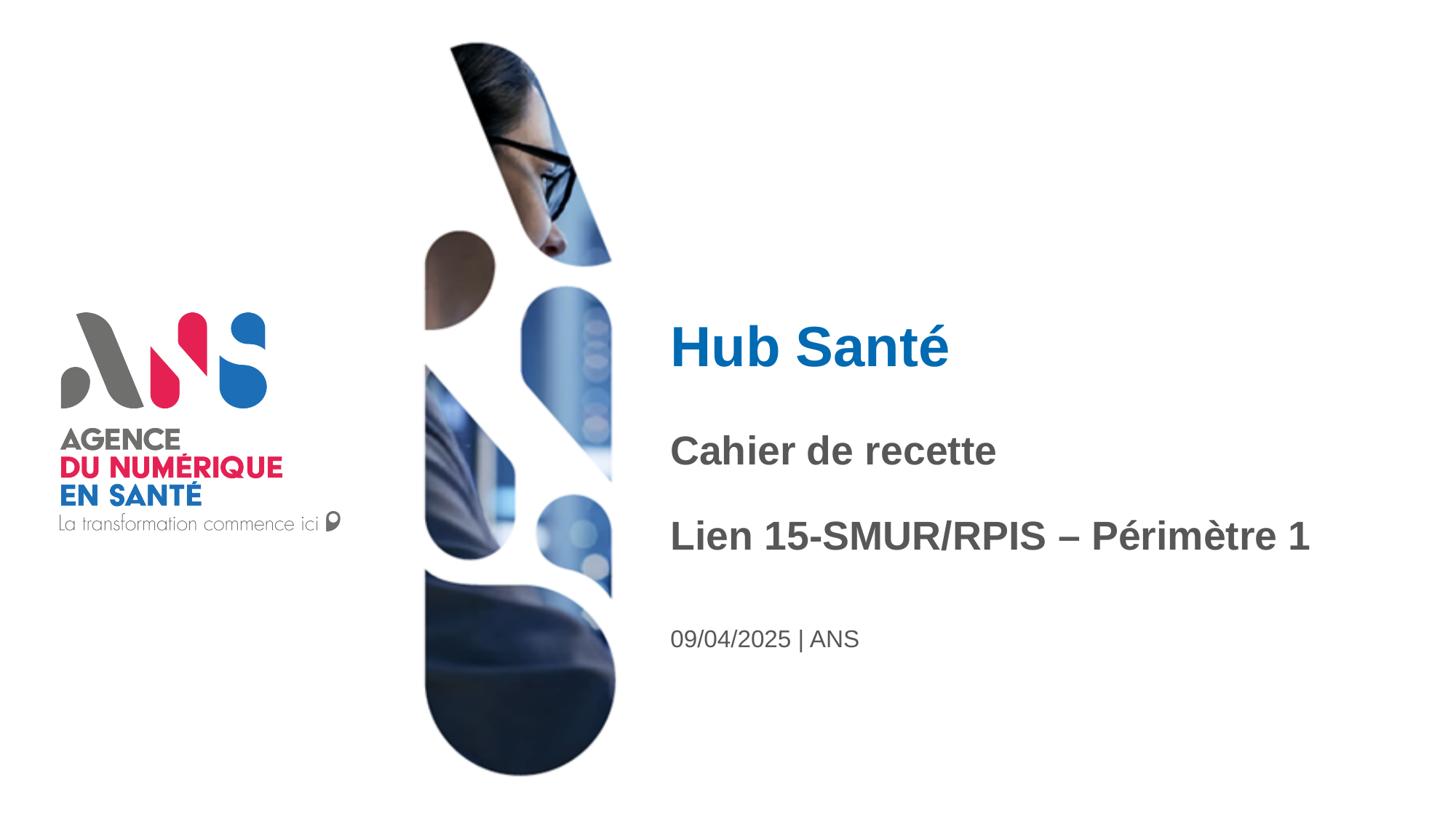

# Hub Santé
Cahier de recette
Lien 15-SMUR/RPIS – Périmètre 1
09/04/2025 | ANS